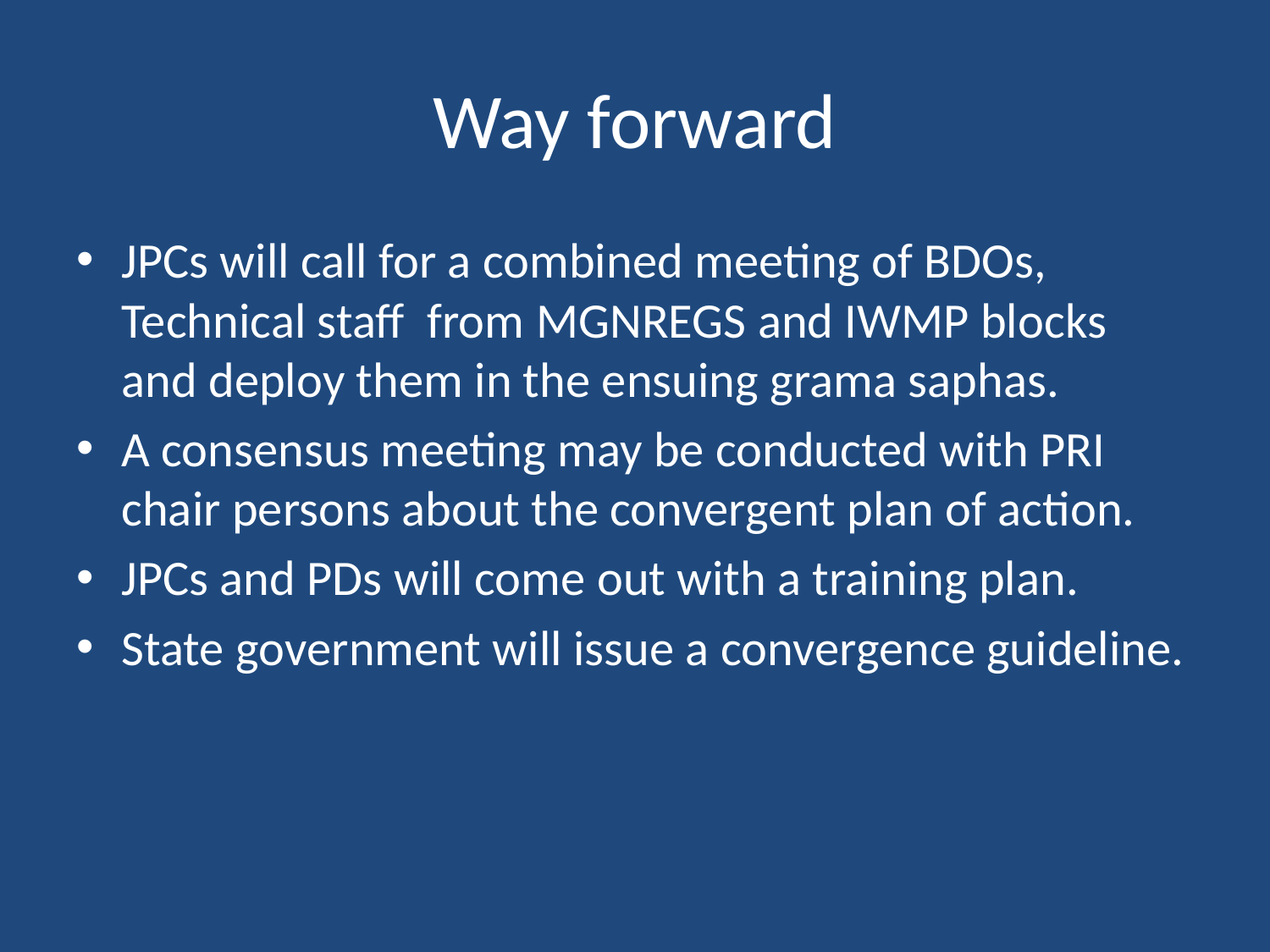

# Way forward
JPCs will call for a combined meeting of BDOs, Technical staff  from MGNREGS and IWMP blocks and deploy them in the ensuing grama saphas.
A consensus meeting may be conducted with PRI chair persons about the convergent plan of action.
JPCs and PDs will come out with a training plan.
State government will issue a convergence guideline.